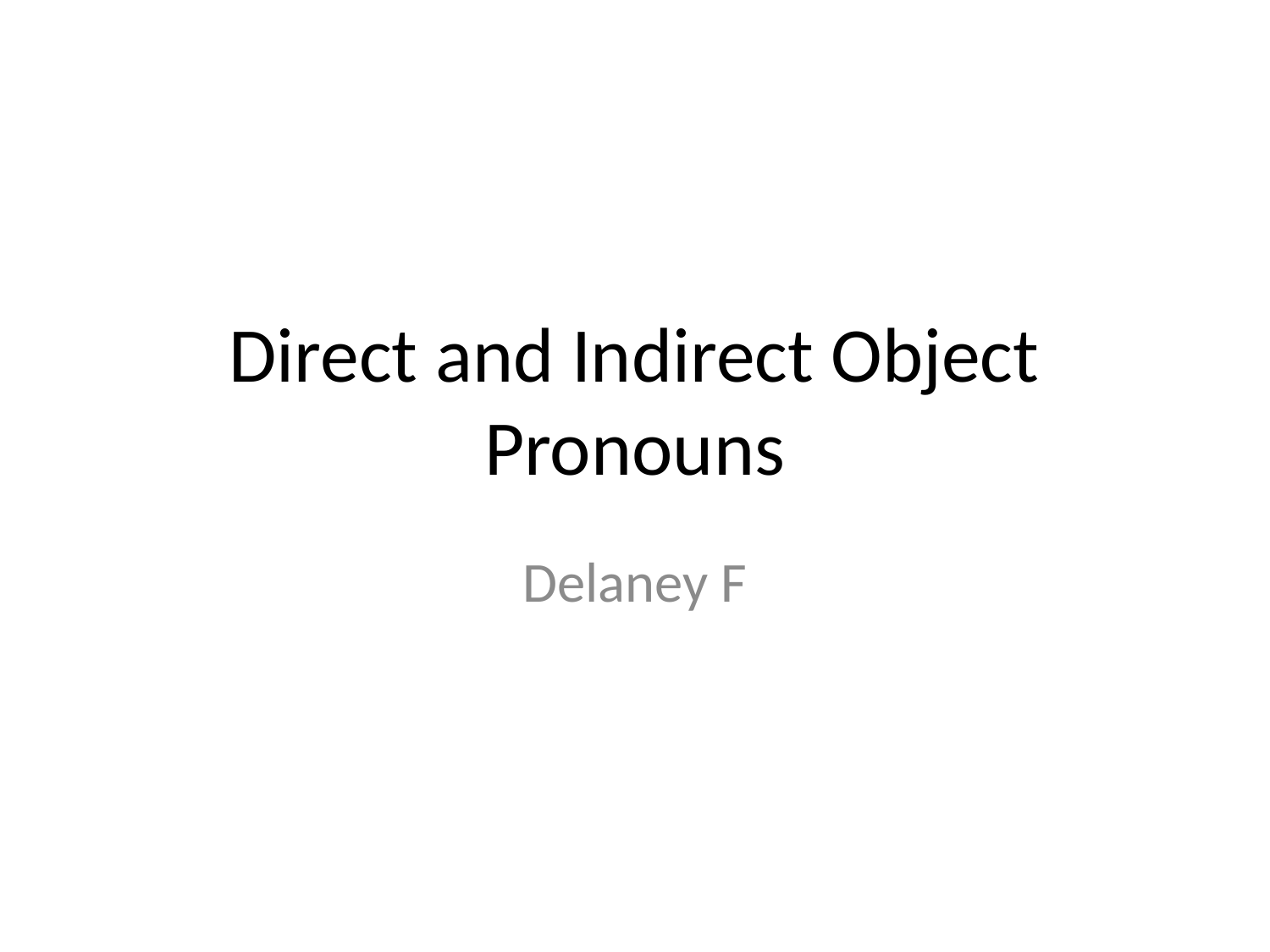

# Direct and Indirect Object Pronouns
Delaney F